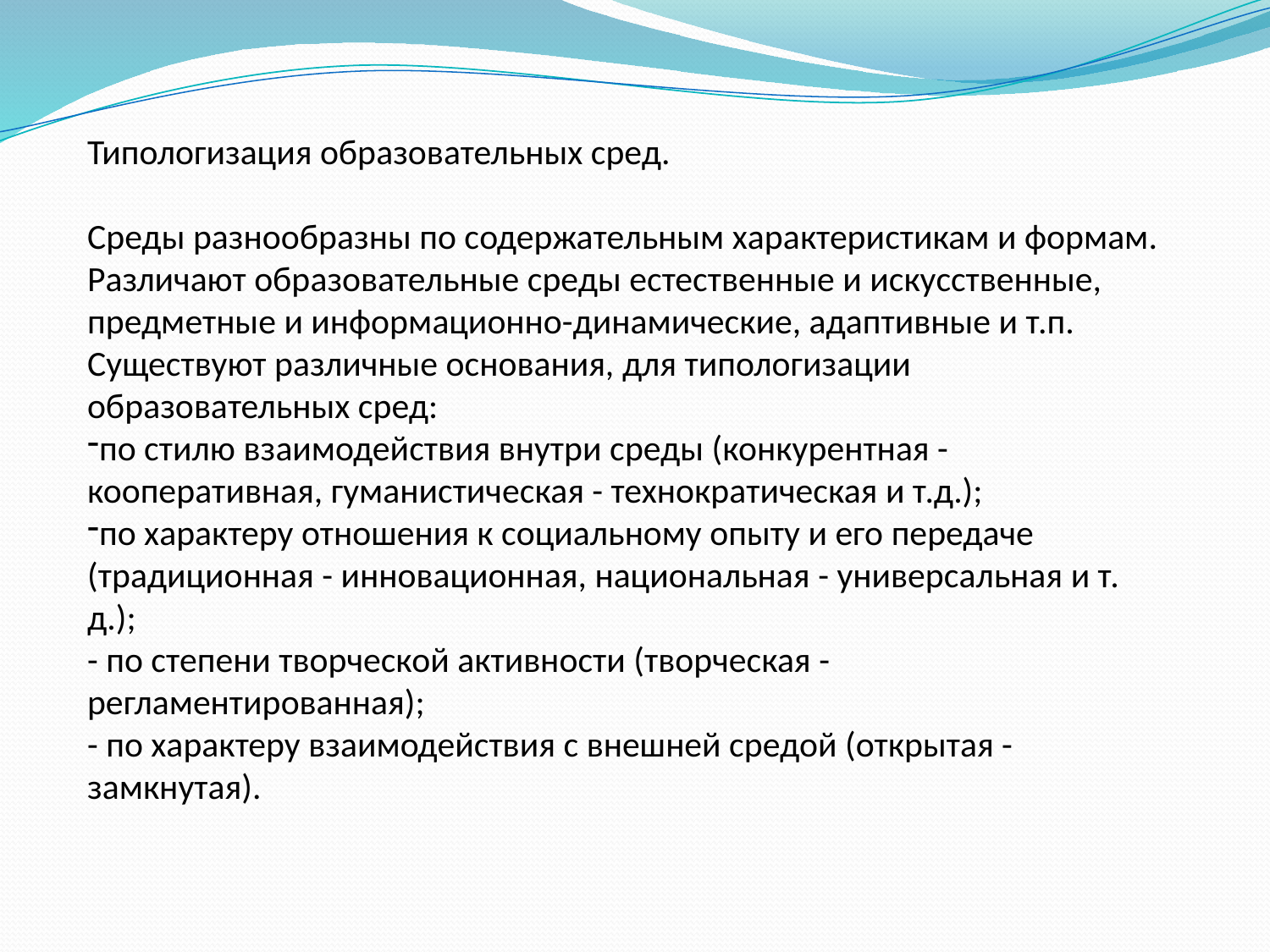

Типологизация образовательных сред.

Среды разнообразны по содержательным характеристикам и формам. Различают образовательные среды естественные и искусственные, предметные и информационно-динамические, адаптивные и т.п.
Существуют различные основания, для типологизации образовательных сред:
по стилю взаимодействия внутри среды (конкурентная - кооперативная, гуманистическая - технократическая и т.д.);
по характеру отношения к социальному опыту и его передаче (традиционная - инновационная, национальная - универсальная и т. д.);
- по степени творческой активности (творческая - регламентированная);
- по характеру взаимодействия с внешней средой (открытая - замкнутая).
#